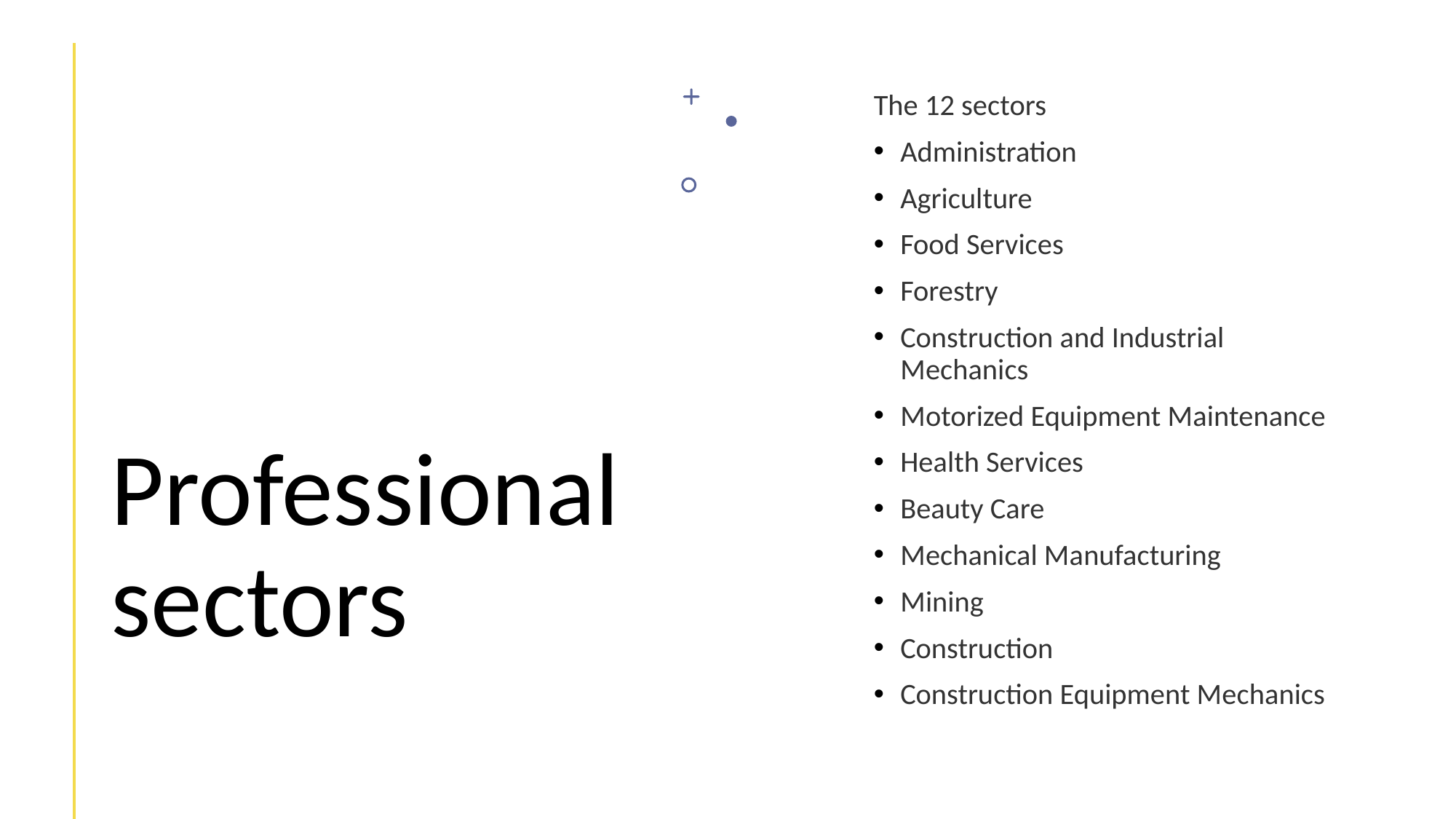

# Professional sectors
The 12 sectors
Administration
Agriculture
Food Services
Forestry
Construction and Industrial Mechanics
Motorized Equipment Maintenance
Health Services
Beauty Care
Mechanical Manufacturing
Mining
Construction
Construction Equipment Mechanics